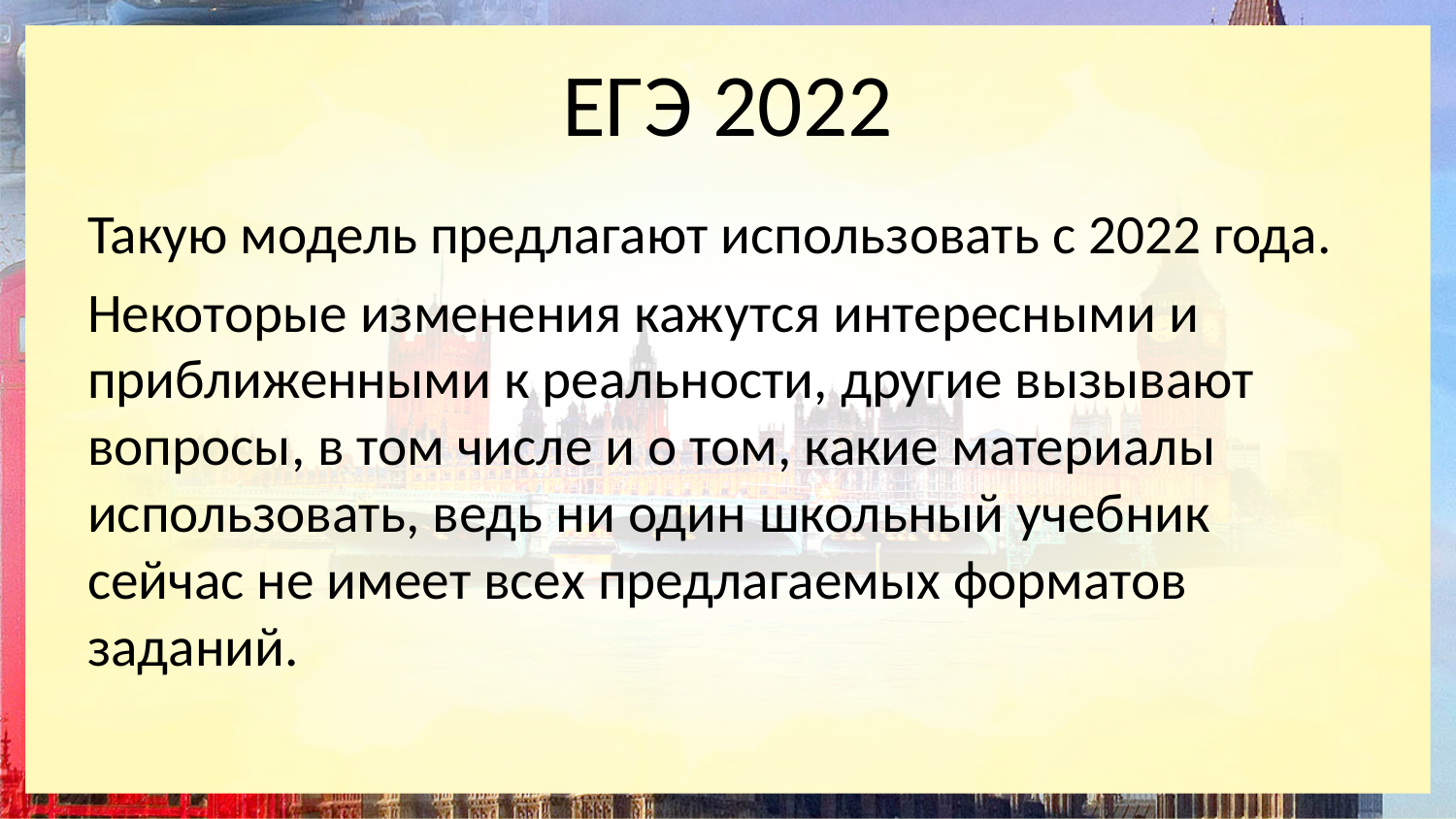

# ЕГЭ 2022
Такую модель предлагают использовать с 2022 года.
Некоторые изменения кажутся интересными и приближенными к реальности, другие вызывают вопросы, в том числе и о том, какие материалы использовать, ведь ни один школьный учебник сейчас не имеет всех предлагаемых форматов заданий.